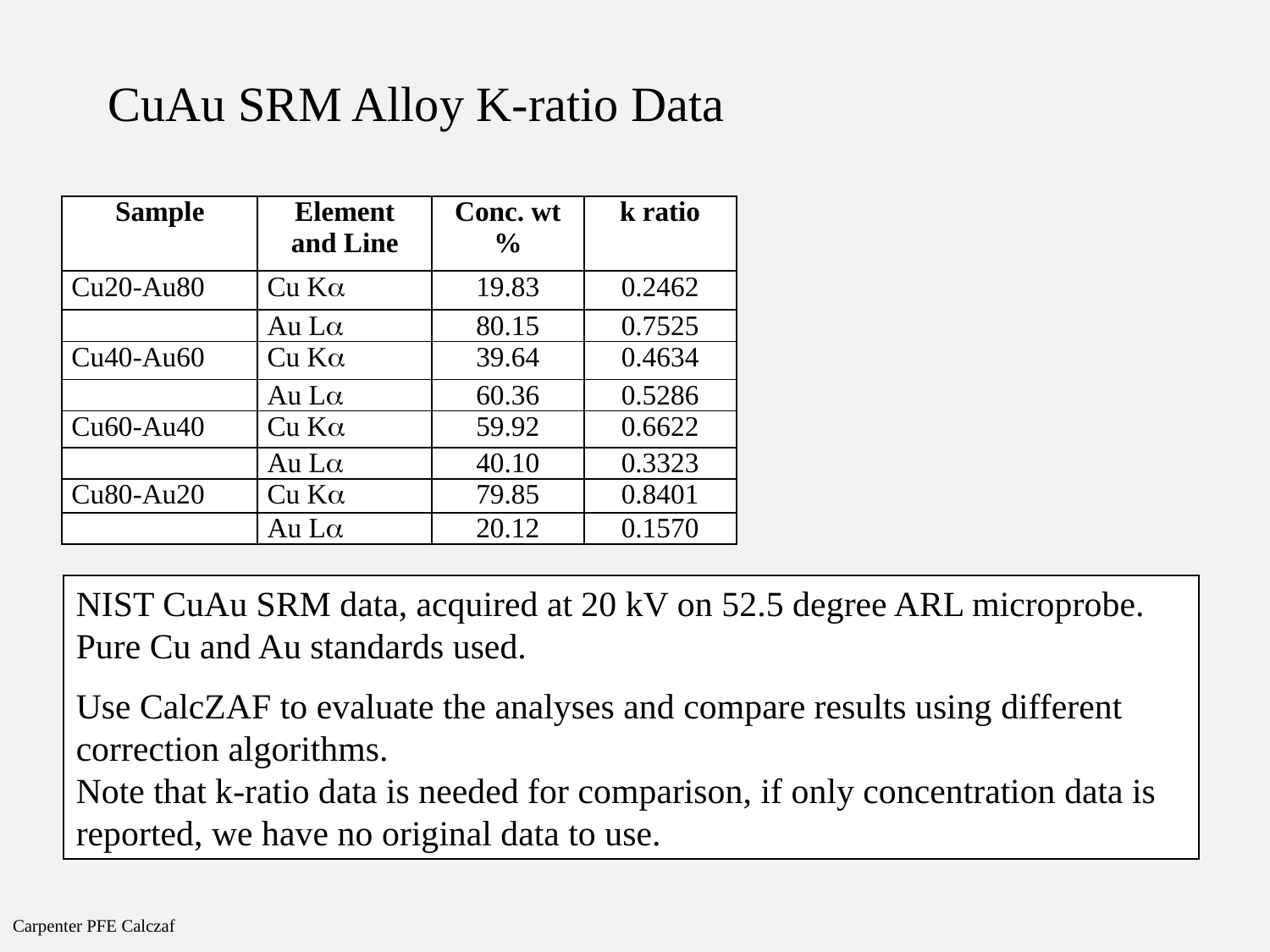

# CuAu SRM Alloy K-ratio Data
| Sample | Element and Line | Conc. wt% | k ratio |
| --- | --- | --- | --- |
| Cu20-Au80 | Cu Kα | 19.83 | 0.2462 |
|  | Au Lα | 80.15 | 0.7525 |
| Cu40-Au60 | Cu Kα | 39.64 | 0.4634 |
|  | Au Lα | 60.36 | 0.5286 |
| Cu60-Au40 | Cu Kα | 59.92 | 0.6622 |
|  | Au Lα | 40.10 | 0.3323 |
| Cu80-Au20 | Cu Kα | 79.85 | 0.8401 |
|  | Au Lα | 20.12 | 0.1570 |
NIST CuAu SRM data, acquired at 20 kV on 52.5 degree ARL microprobe.
Pure Cu and Au standards used.
Use CalcZAF to evaluate the analyses and compare results using different correction algorithms.
Note that k-ratio data is needed for comparison, if only concentration data is reported, we have no original data to use.
Carpenter PFE Calczaf